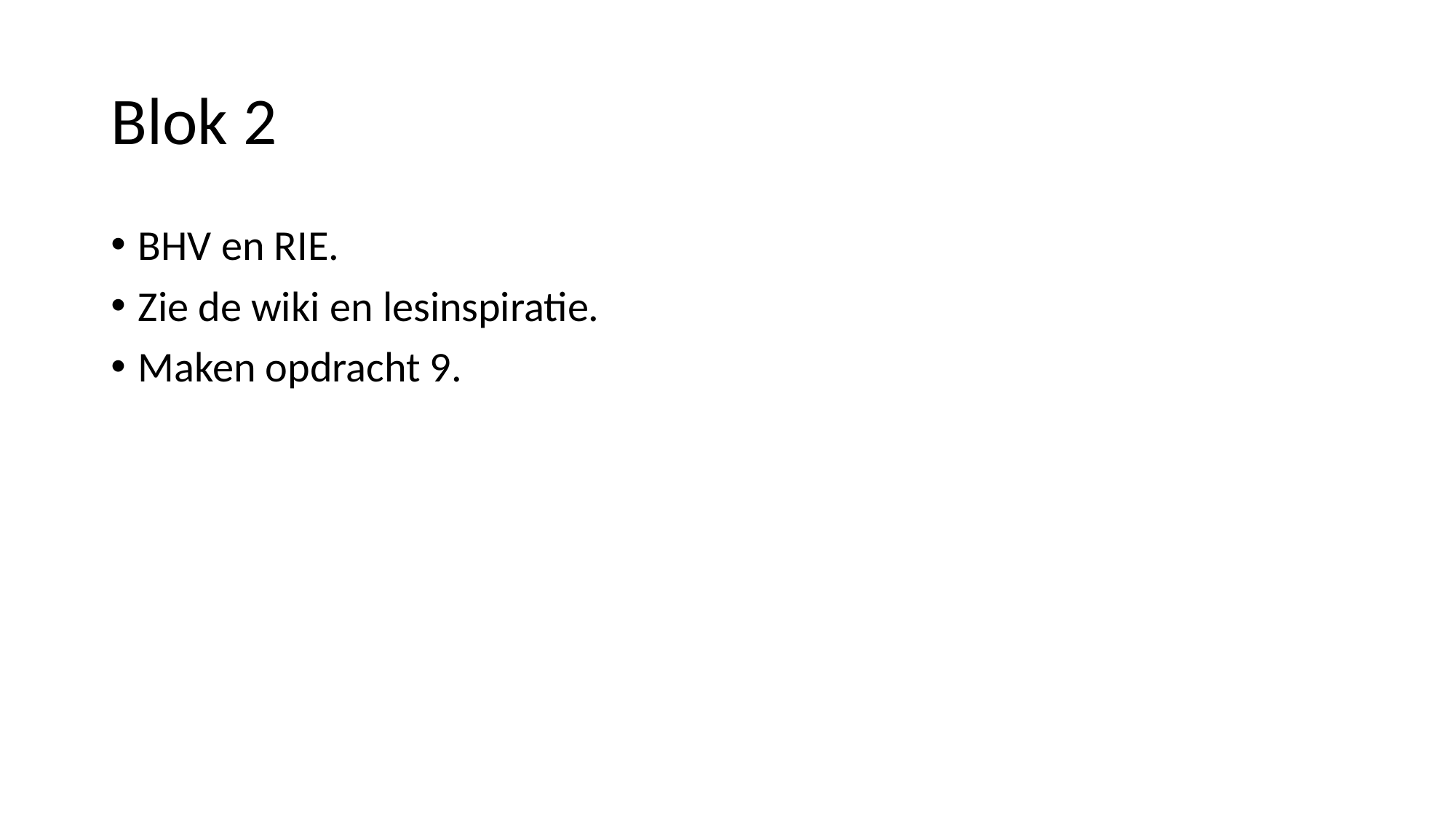

# Blok 2
BHV en RIE.
Zie de wiki en lesinspiratie.
Maken opdracht 9.